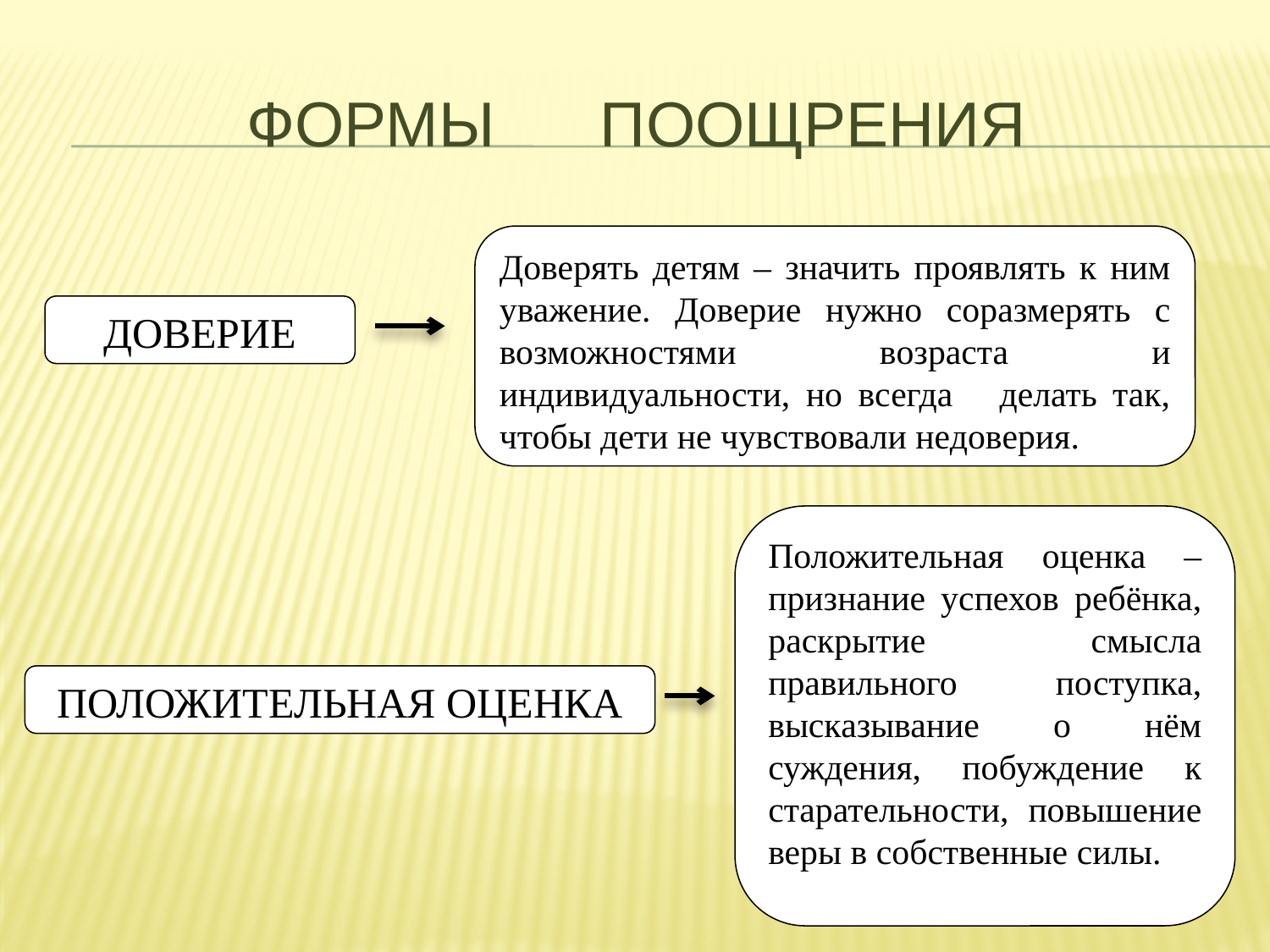

# Формы      Поощрения
Доверять детям – значить проявлять к ним уважение. Доверие нужно соразмерять с возможностями возраста и индивидуальности, но всегда   делать так, чтобы дети не чувствовали недоверия.
ДОВЕРИЕ
Положительная оценка – признание успехов ребёнка, раскрытие смысла правильного поступка, высказывание о нём суждения, побуждение к старательности, повышение веры в собственные силы.
ПОЛОЖИТЕЛЬНАЯ ОЦЕНКА